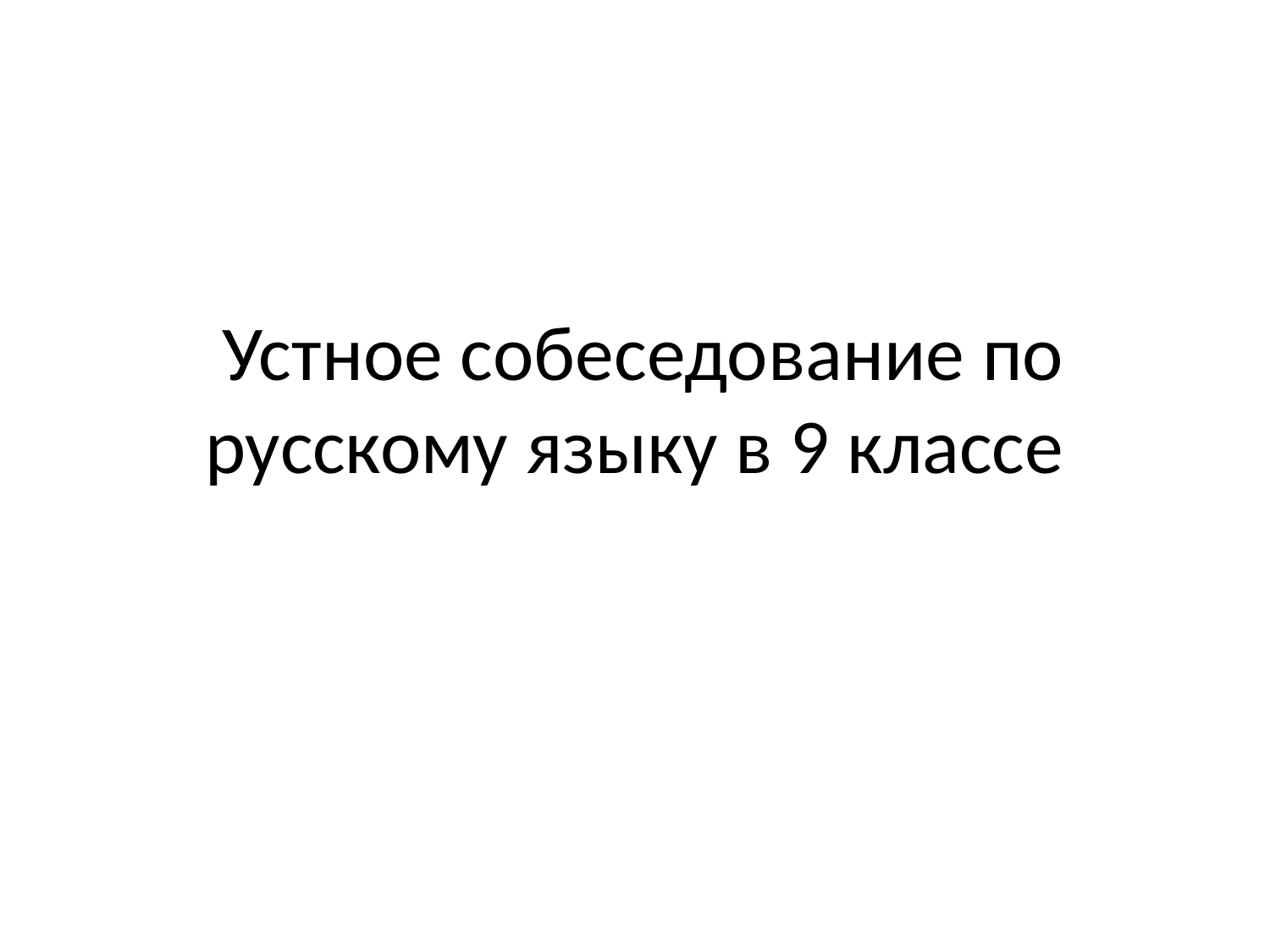

# Устное собеседование по русскому языку в 9 классе